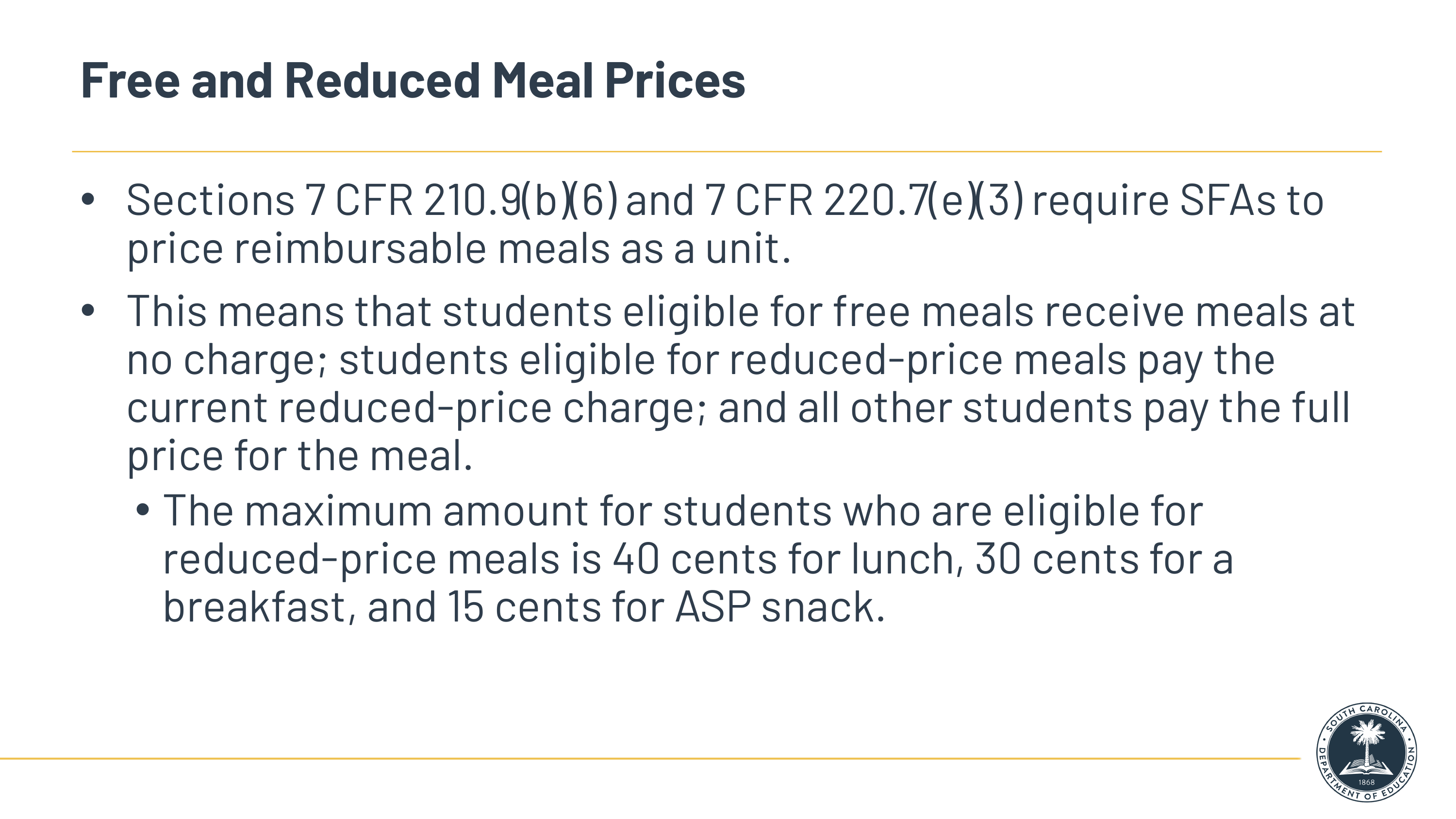

# Free and Reduced Meal Prices
Sections 7 CFR 210.9(b)(6) and 7 CFR 220.7(e)(3) require SFAs to price reimbursable meals as a unit.
This means that students eligible for free meals receive meals at no charge; students eligible for reduced-price meals pay the current reduced-price charge; and all other students pay the full price for the meal.
The maximum amount for students who are eligible for reduced-price meals is 40 cents for lunch, 30 cents for a breakfast, and 15 cents for ASP snack.